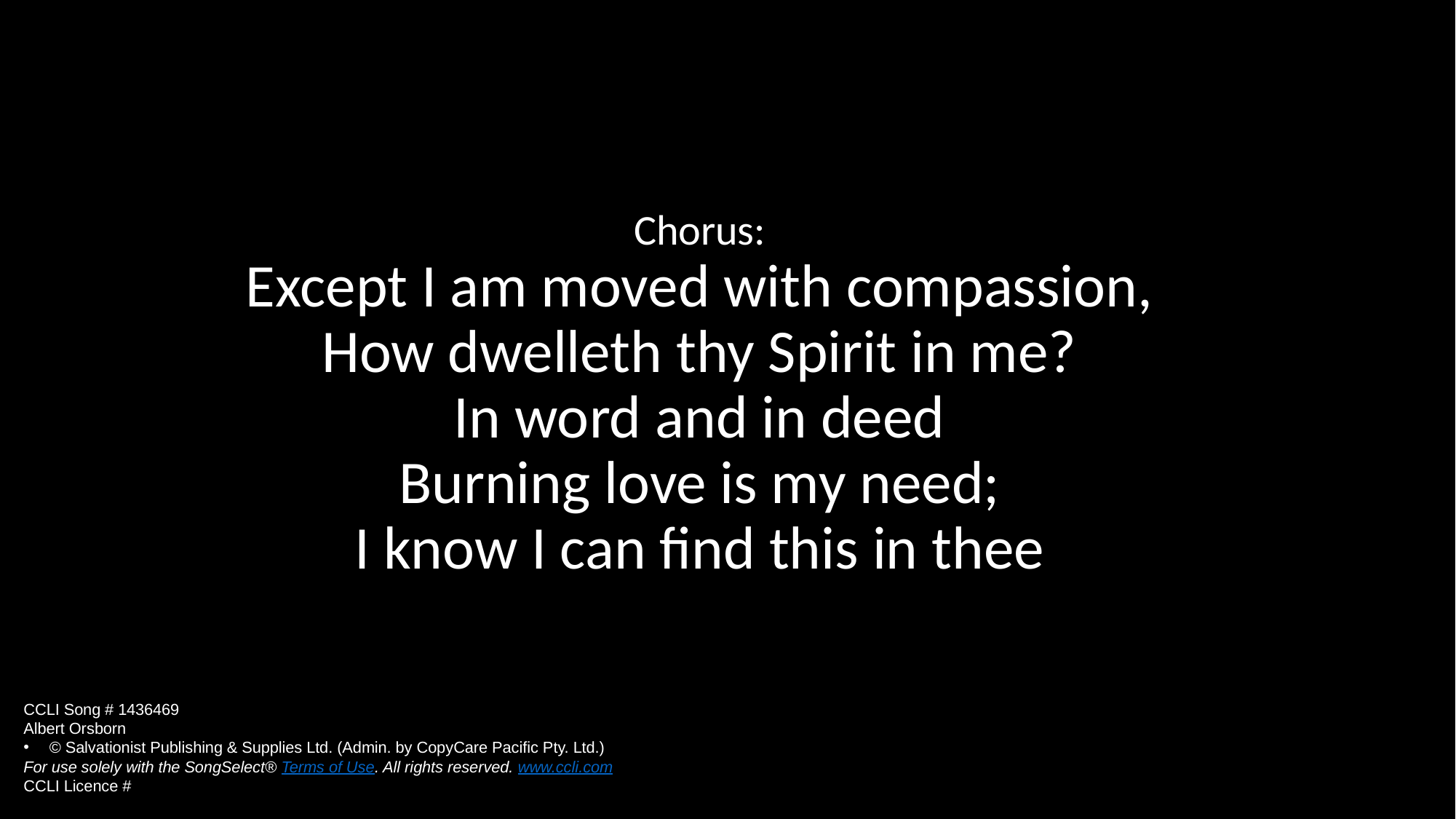

Chorus:
Except I am moved with compassion,
How dwelleth thy Spirit in me?
In word and in deed
Burning love is my need;
I know I can find this in thee
CCLI Song # 1436469
Albert Orsborn
© Salvationist Publishing & Supplies Ltd. (Admin. by CopyCare Pacific Pty. Ltd.)
For use solely with the SongSelect® Terms of Use. All rights reserved. www.ccli.com
CCLI Licence #